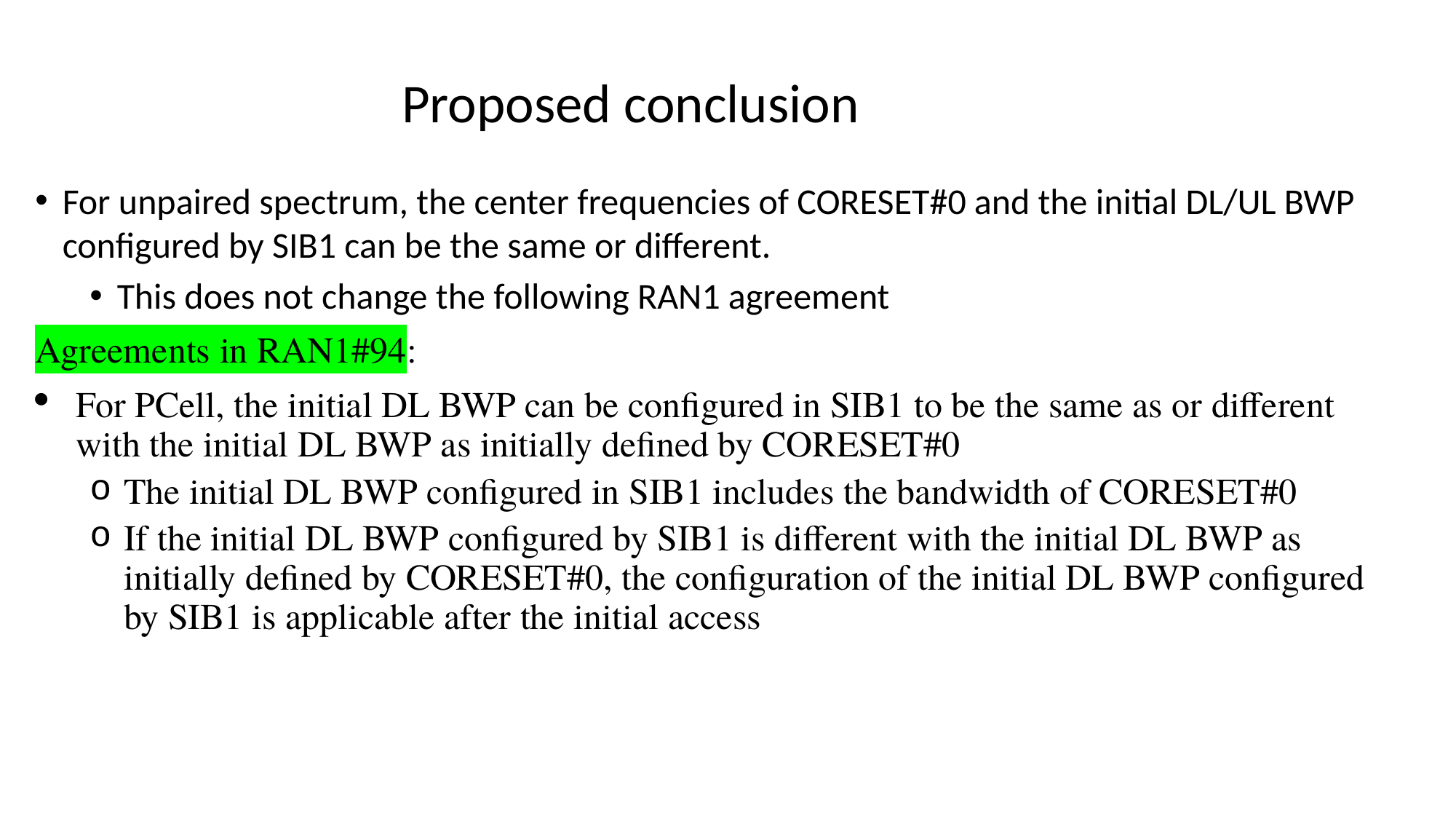

Proposed conclusion
For unpaired spectrum, the center frequencies of CORESET#0 and the initial DL/UL BWP configured by SIB1 can be the same or different.
This does not change the following RAN1 agreement
Agreements in RAN1#94:
For PCell, the initial DL BWP can be configured in SIB1 to be the same as or different with the initial DL BWP as initially defined by CORESET#0
The initial DL BWP configured in SIB1 includes the bandwidth of CORESET#0
If the initial DL BWP configured by SIB1 is different with the initial DL BWP as initially defined by CORESET#0, the configuration of the initial DL BWP configured by SIB1 is applicable after the initial access